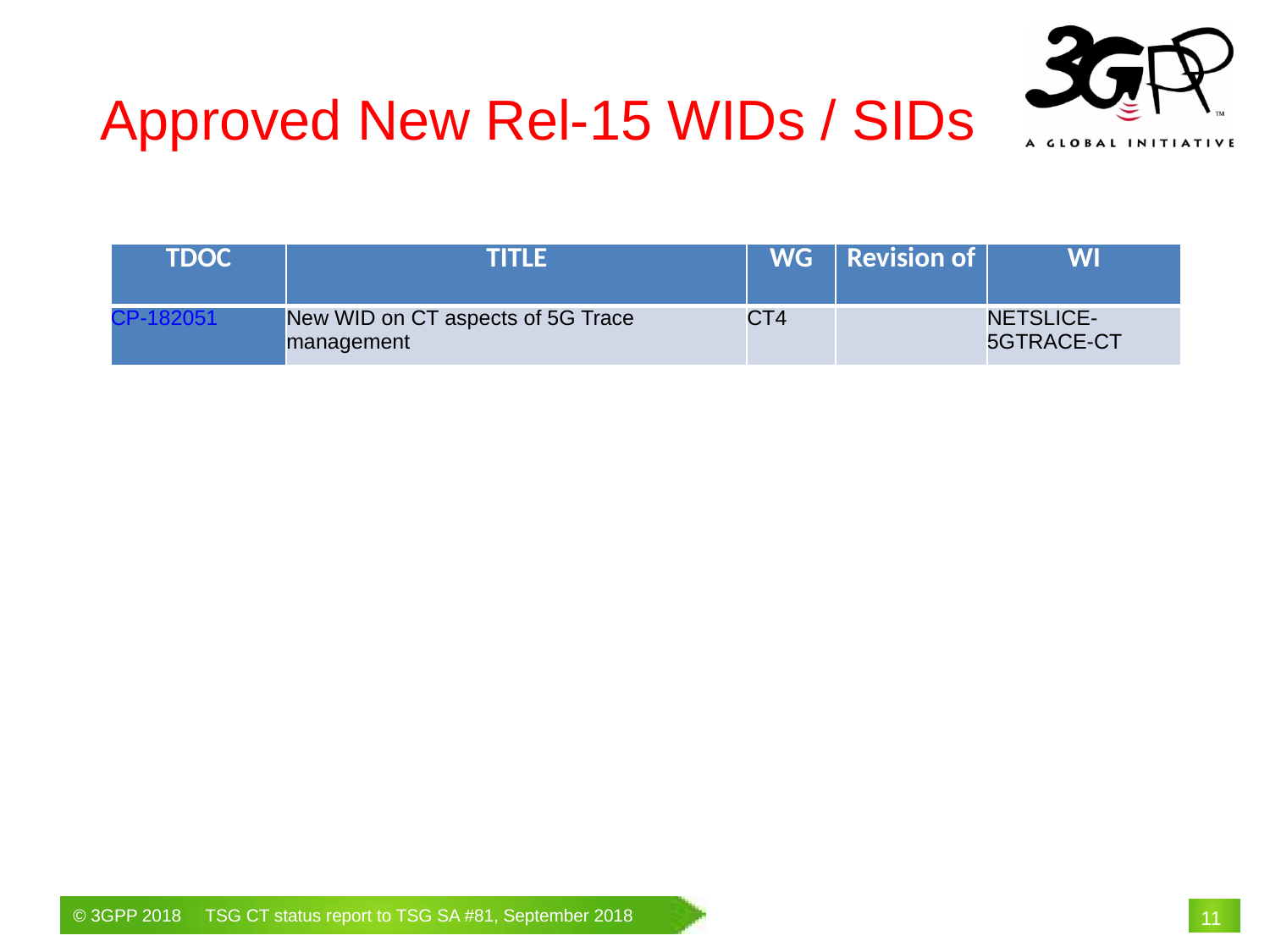

Approved New Rel-15 WIDs / SIDs

| TDOC | TITLE | WG | Revision of | WI |
| --- | --- | --- | --- | --- |
| CP-182051 | New WID on CT aspects of 5G Trace management | CT4 |  | NETSLICE-5GTRACE-CT |

# 11